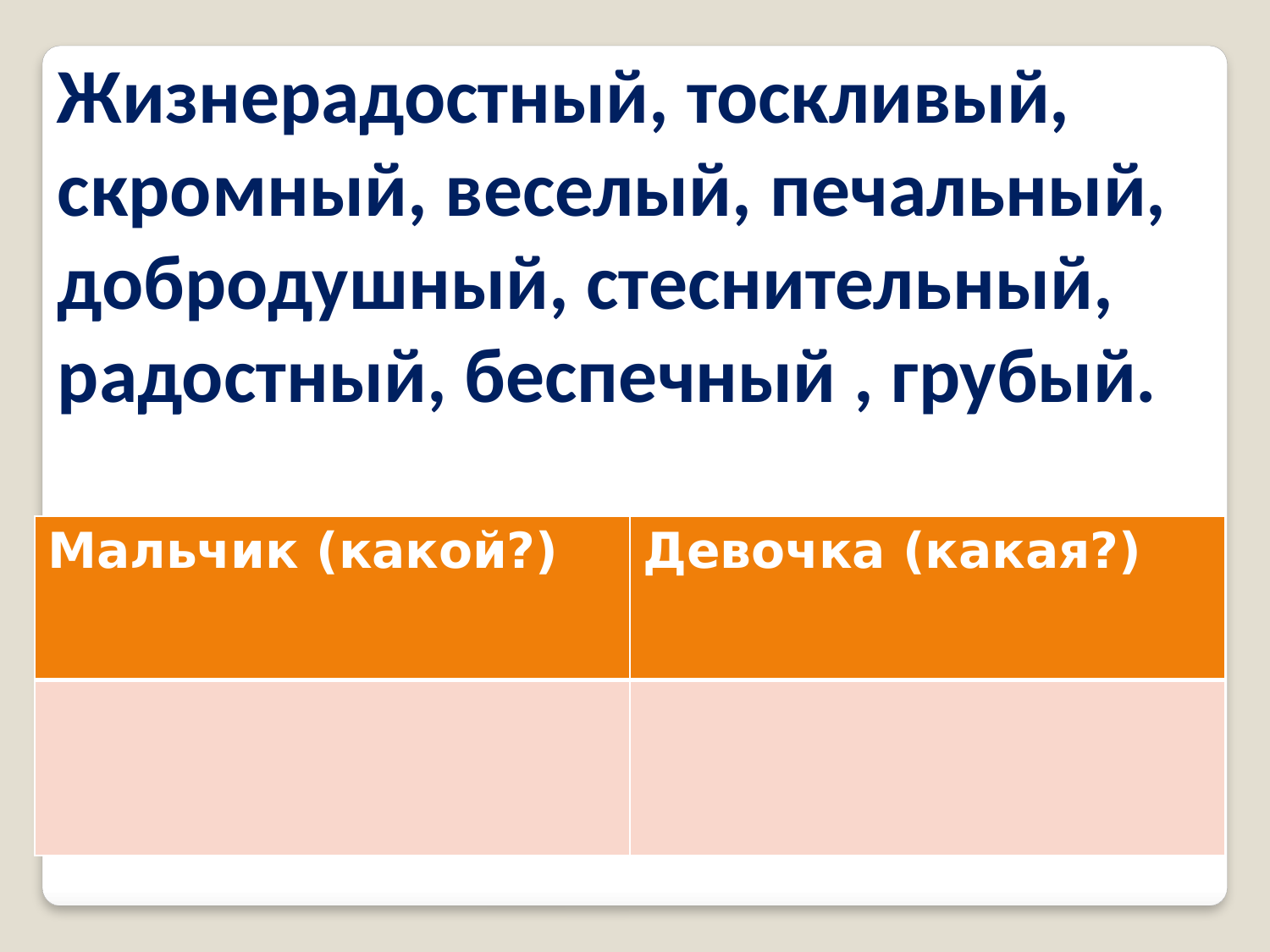

Жизнерадостный, тоскливый, скромный, веселый, печальный, добродушный, стеснительный, радостный, беспечный , грубый.

| Мальчик (какой?) | Девочка (какая?) |
| --- | --- |
|  |  |